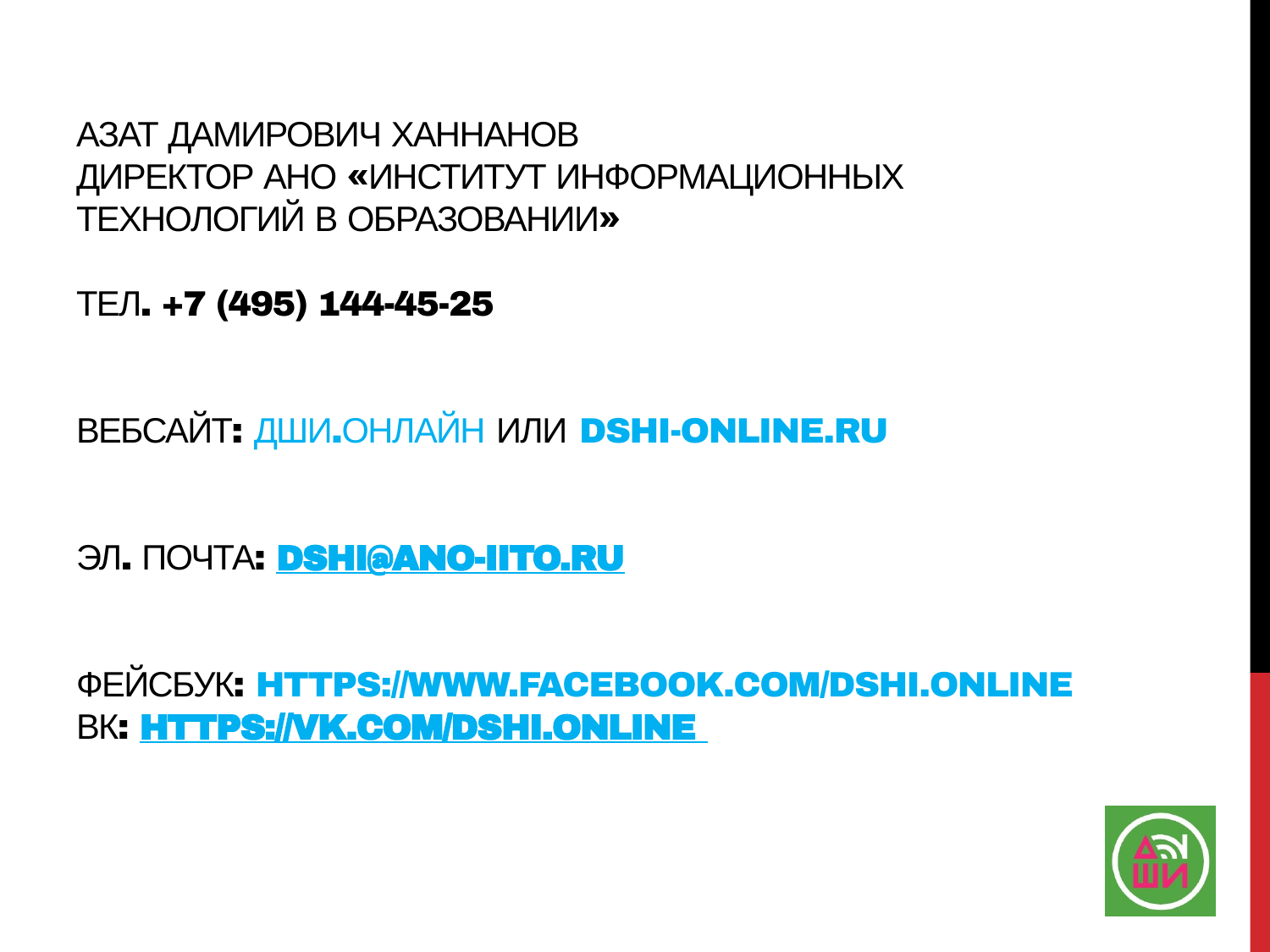

# Азат Дамирович Ханнанов директор АНО «Институт информационных технологий в образовании» ТЕЛ. +7 (495) 144-45-25 вебсайт: ДШИ.ОНЛАЙН ИЛИ dshi-online.ru эл. почта: DSHI@ANO-IITO.ru Фейсбук: https://www.facebook.com/dshi.online вк: https://vk.com/dshi.online